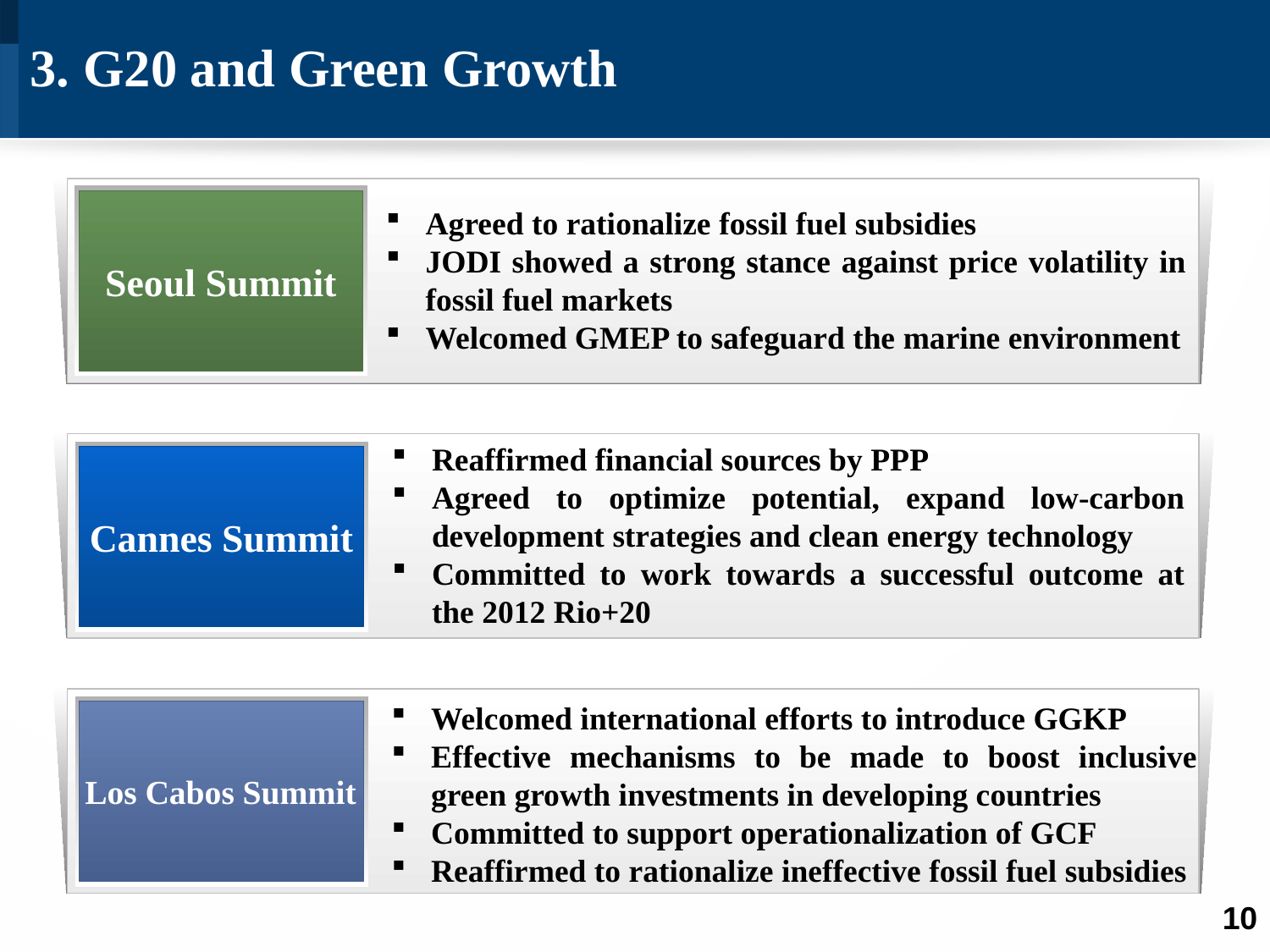

3. G20 and Green Growth

Seoul Summit
Agreed to rationalize fossil fuel subsidies
JODI showed a strong stance against price volatility in fossil fuel markets
Welcomed GMEP to safeguard the marine environment

Reaffirmed financial sources by PPP
Agreed to optimize potential, expand low-carbon development strategies and clean energy technology
Committed to work towards a successful outcome at the 2012 Rio+20

Cannes Summit

Welcomed international efforts to introduce GGKP
Effective mechanisms to be made to boost inclusive green growth investments in developing countries
Committed to support operationalization of GCF
Reaffirmed to rationalize ineffective fossil fuel subsidies

Los Cabos Summit

10